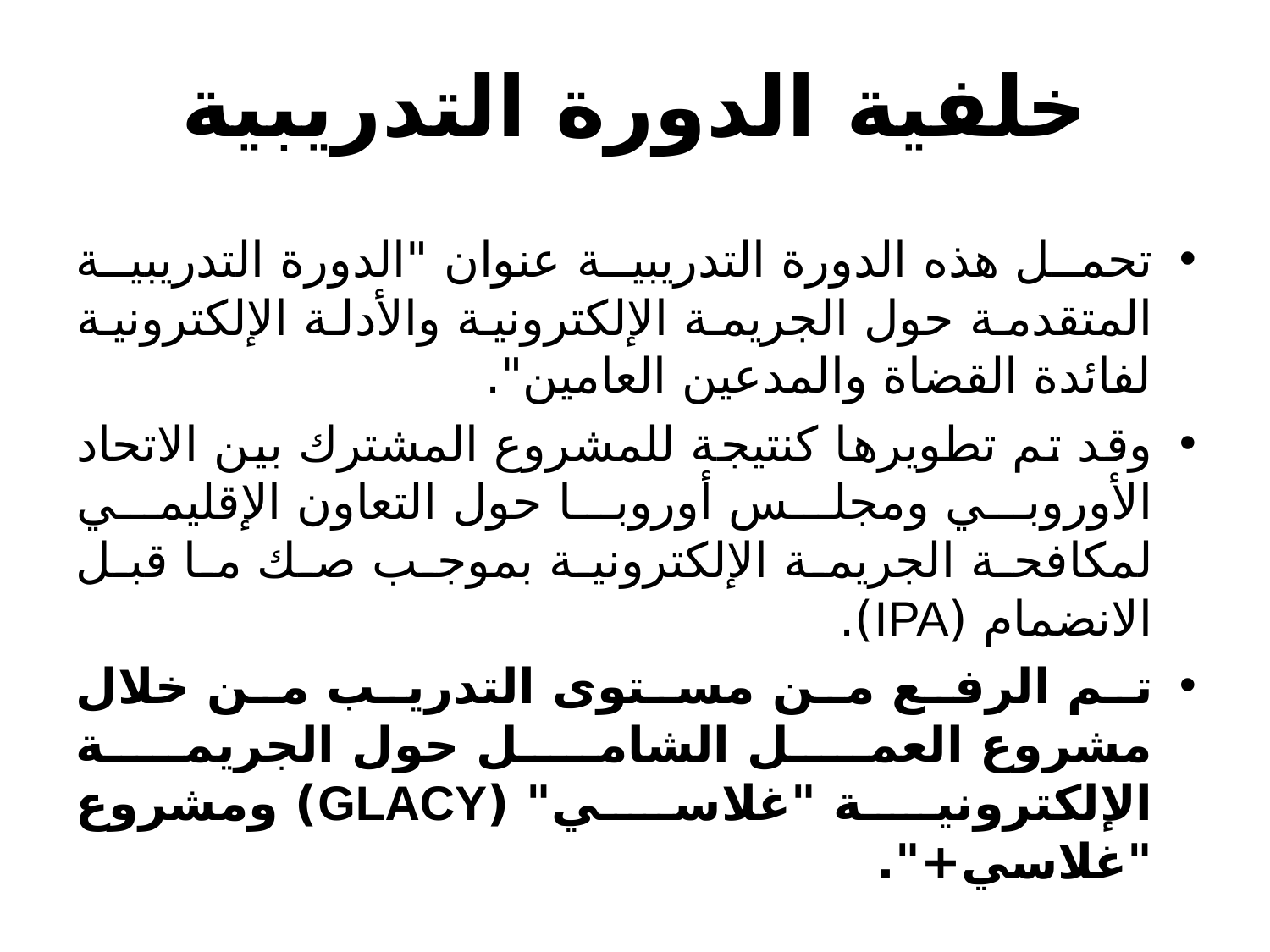

# خلفية الدورة التدريبية
تحمل هذه الدورة التدريبية عنوان "الدورة التدريبية المتقدمة حول الجريمة الإلكترونية والأدلة الإلكترونية لفائدة القضاة والمدعين العامين".
وقد تم تطويرها كنتيجة للمشروع المشترك بين الاتحاد الأوروبي ومجلس أوروبا حول التعاون الإقليمي لمكافحة الجريمة الإلكترونية بموجب صك ما قبل الانضمام (IPA).
تم الرفع من مستوى التدريب من خلال مشروع العمل الشامل حول الجريمة الإلكترونية "غلاسي" (GLACY) ومشروع "غلاسي+".